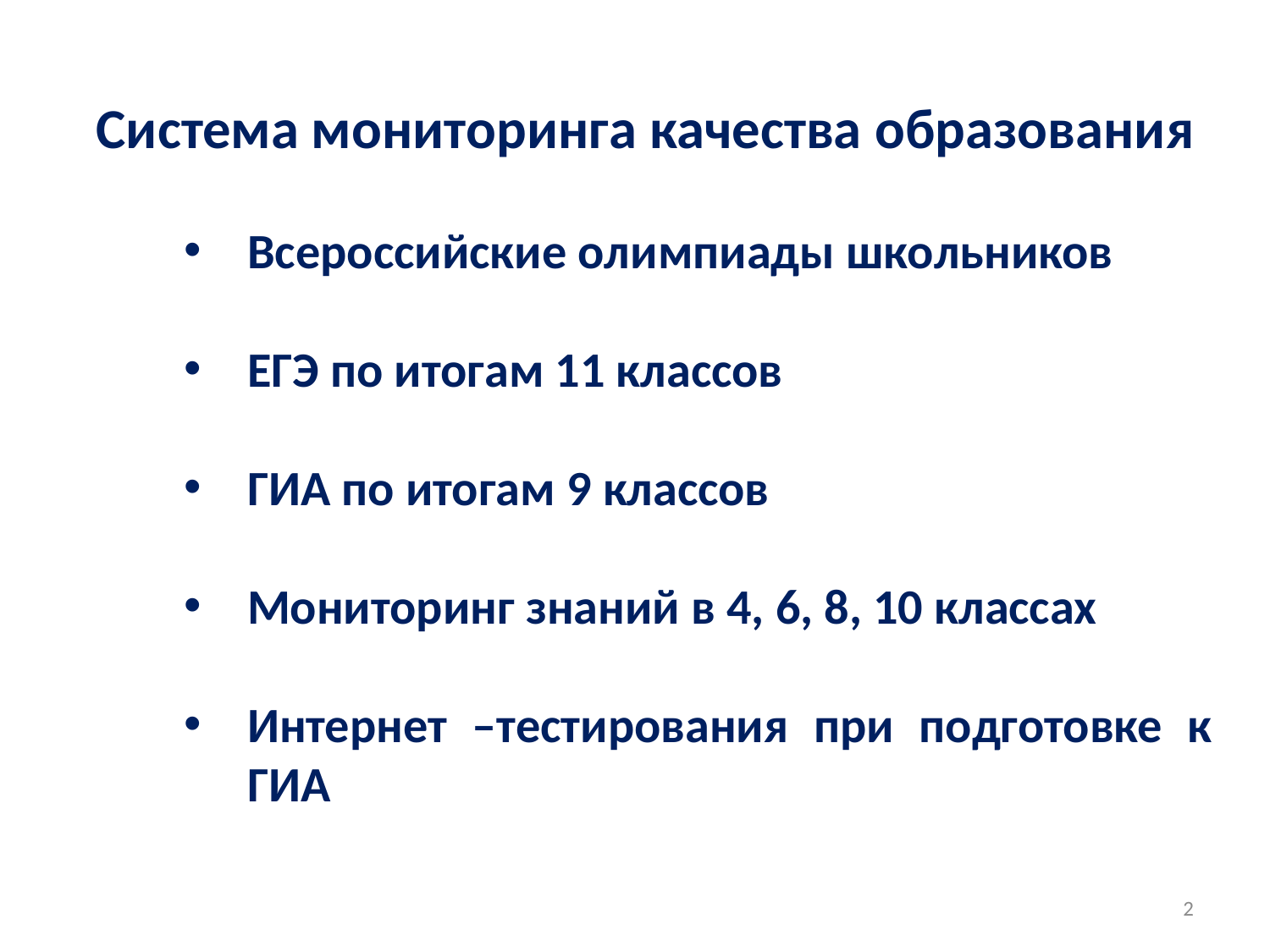

Система мониторинга качества образования

Всероссийские олимпиады школьников

ЕГЭ по итогам 11 классов

ГИА по итогам 9 классов

Мониторинг знаний в 4, 6, 8, 10 классах

Интернет –тестирования при подготовке к ГИА
2